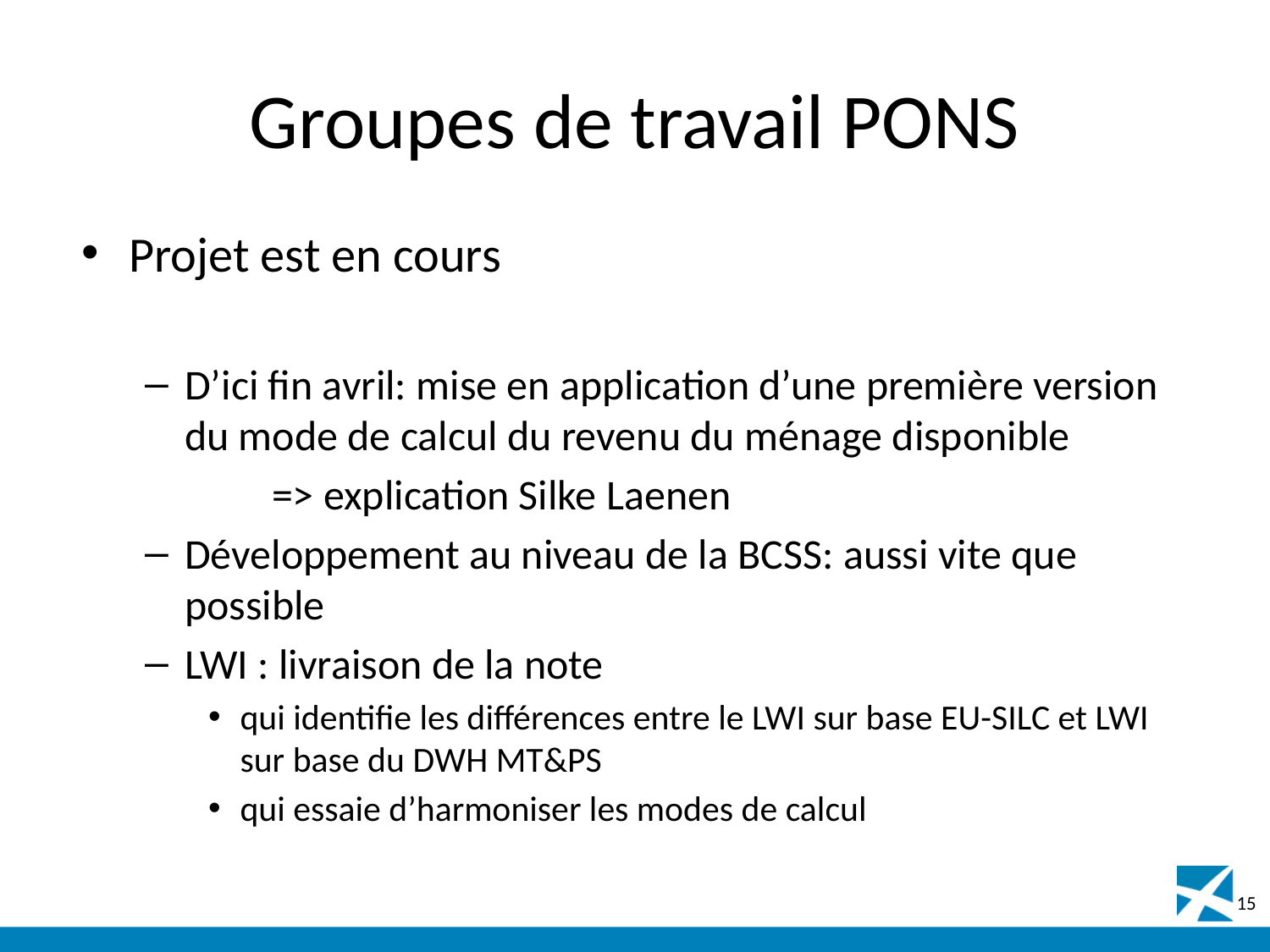

# Groupes de travail PONS
Projet est en cours

D’ici fin avril: mise en application d’une première version du mode de calcul du revenu du ménage disponible
	=> explication Silke Laenen
Développement au niveau de la BCSS: aussi vite que possible
LWI : livraison de la note
qui identifie les différences entre le LWI sur base EU-SILC et LWI sur base du DWH MT&PS
qui essaie d’harmoniser les modes de calcul